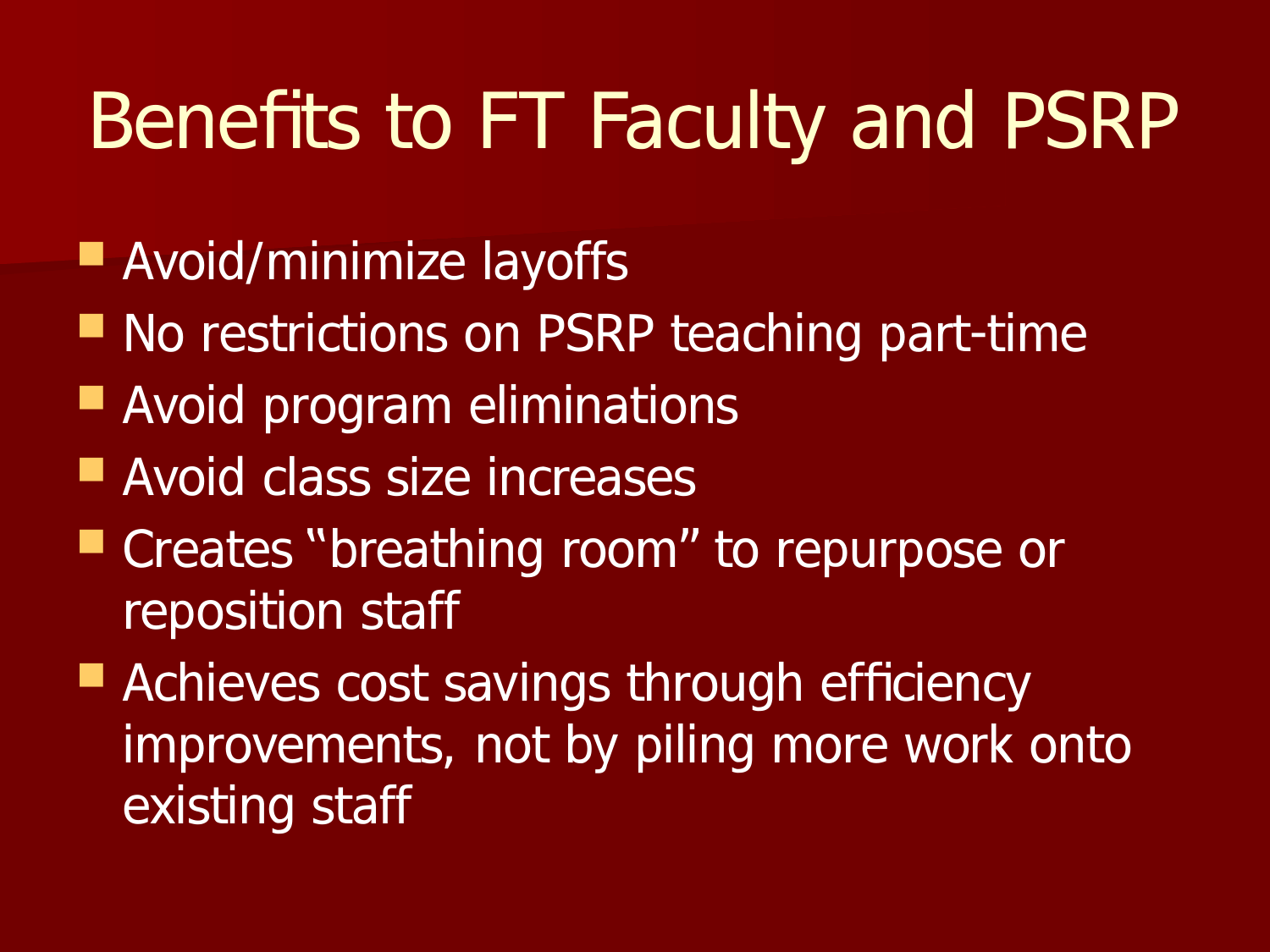

# Benefits to FT Faculty and PSRP
Avoid/minimize layoffs
No restrictions on PSRP teaching part-time
Avoid program eliminations
Avoid class size increases
Creates “breathing room” to repurpose or reposition staff
Achieves cost savings through efficiency improvements, not by piling more work onto existing staff